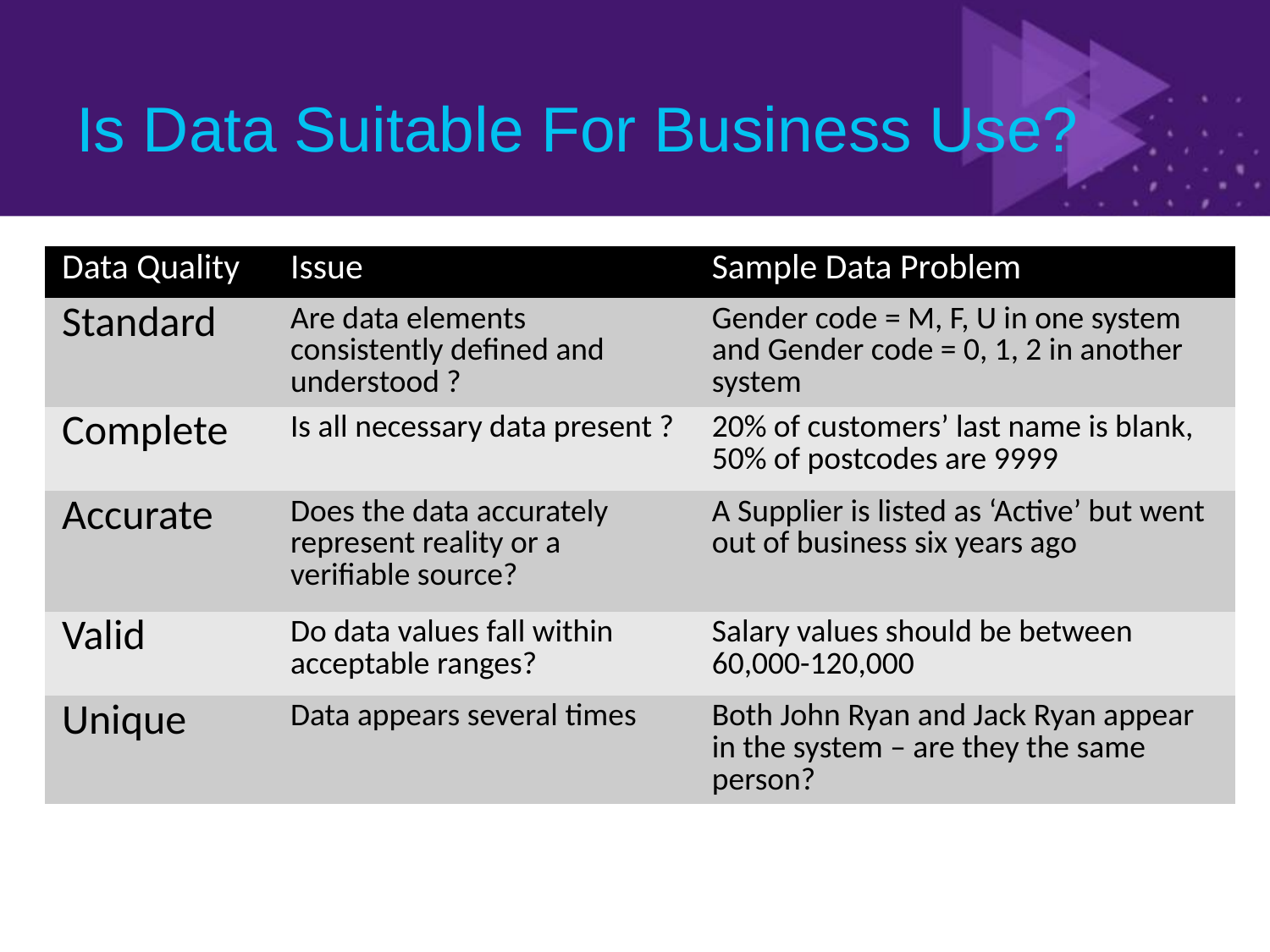

# Is Data Suitable For Business Use?
| Data Quality | Issue | Sample Data Problem |
| --- | --- | --- |
| Standard | Are data elements consistently defined and understood ? | Gender code = M, F, U in one system and Gender code = 0, 1, 2 in another system |
| Complete | Is all necessary data present ? | 20% of customers’ last name is blank, 50% of postcodes are 9999 |
| Accurate | Does the data accurately represent reality or a verifiable source? | A Supplier is listed as ‘Active’ but went out of business six years ago |
| Valid | Do data values fall within acceptable ranges? | Salary values should be between 60,000-120,000 |
| Unique | Data appears several times | Both John Ryan and Jack Ryan appear in the system – are they the same person? |